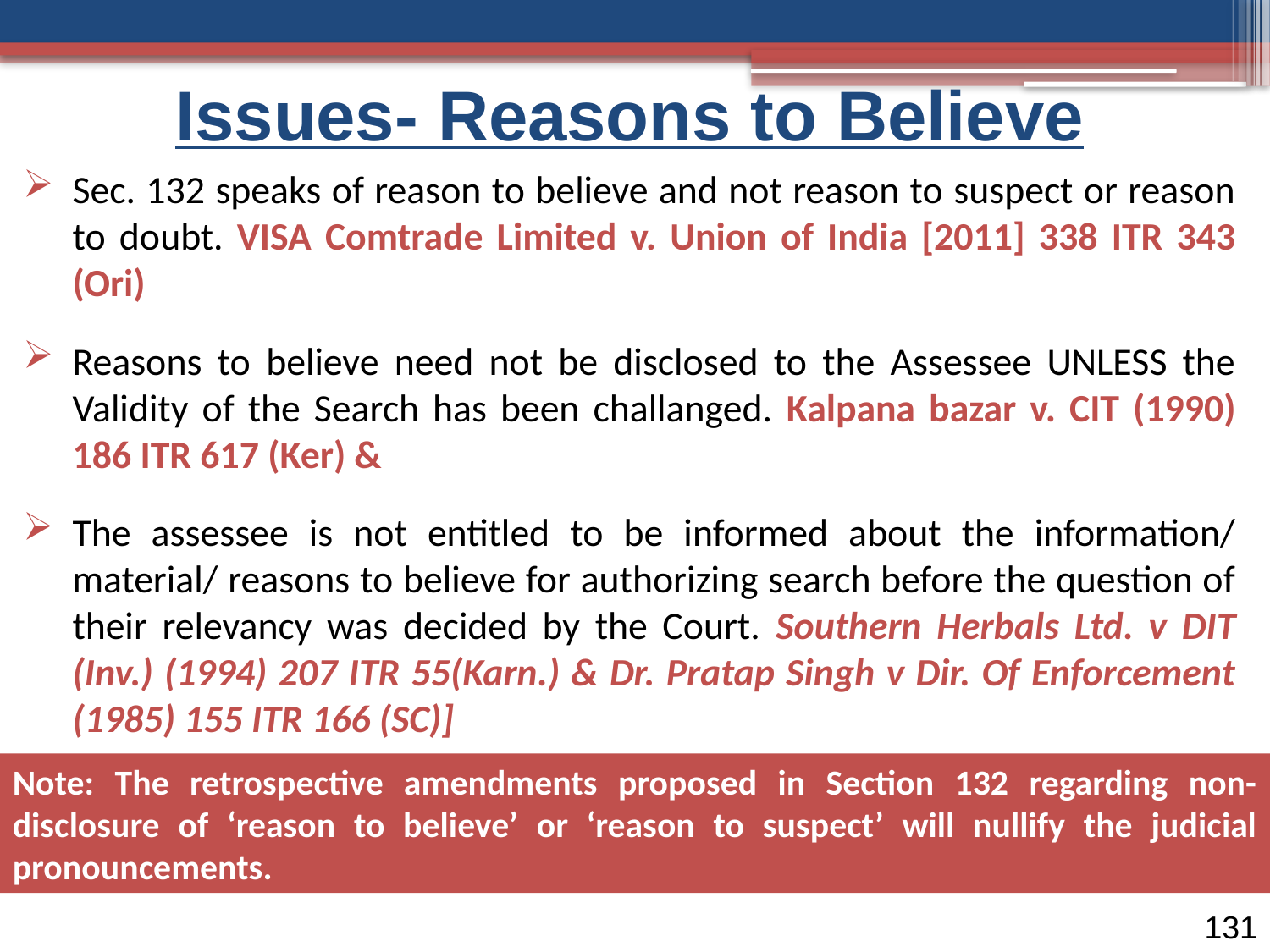

Issues- Reasons to Believe

Sec. 132 speaks of reason to believe and not reason to suspect or reason to doubt. VISA Comtrade Limited v. Union of India [2011] 338 ITR 343 (Ori)
Reasons to believe need not be disclosed to the Assessee UNLESS the Validity of the Search has been challanged. Kalpana bazar v. CIT (1990) 186 ITR 617 (Ker) &
The assessee is not entitled to be informed about the information/ material/ reasons to believe for authorizing search before the question of their relevancy was decided by the Court. Southern Herbals Ltd. v DIT (Inv.) (1994) 207 ITR 55(Karn.) & Dr. Pratap Singh v Dir. Of Enforcement (1985) 155 ITR 166 (SC)]
Note: The retrospective amendments proposed in Section 132 regarding non-disclosure of ‘reason to believe’ or ‘reason to suspect’ will nullify the judicial pronouncements.
131